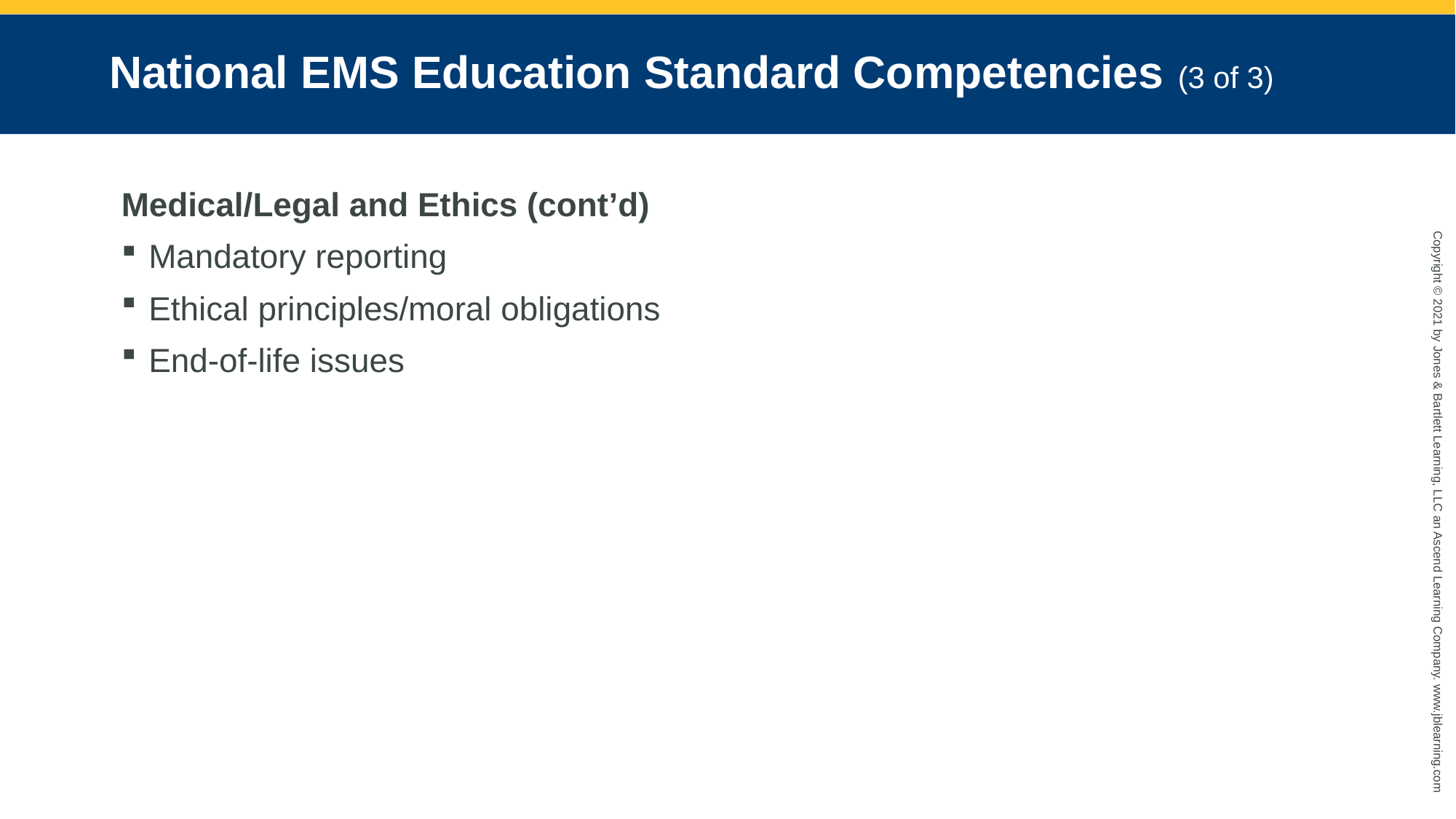

# National EMS Education Standard Competencies (3 of 3)
Medical/Legal and Ethics (cont’d)
Mandatory reporting
Ethical principles/moral obligations
End-of-life issues